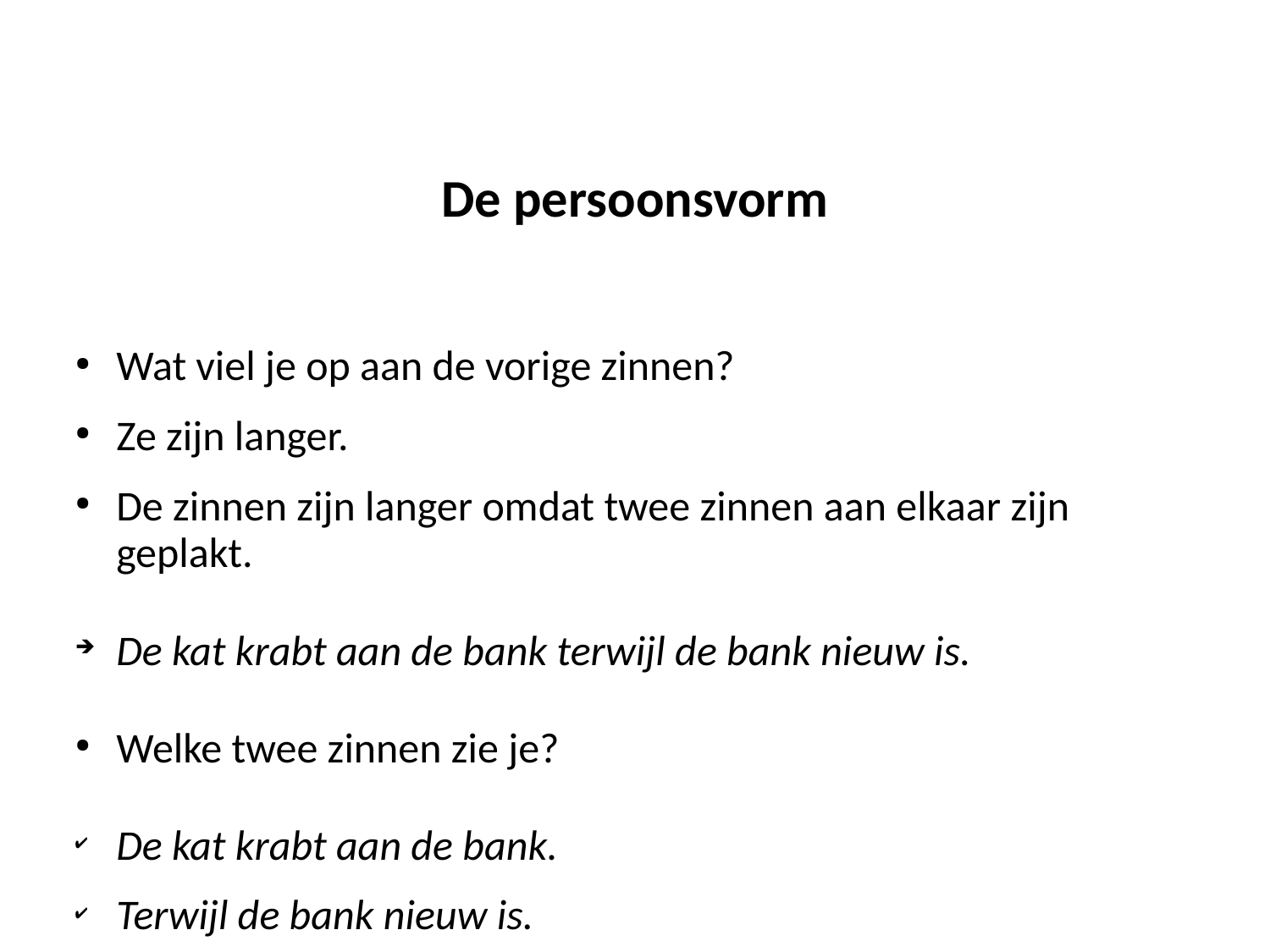

# De persoonsvorm

Wat viel je op aan de vorige zinnen?
Ze zijn langer.
De zinnen zijn langer omdat twee zinnen aan elkaar zijn geplakt.
De kat krabt aan de bank terwijl de bank nieuw is.
Welke twee zinnen zie je?
De kat krabt aan de bank.
Terwijl de bank nieuw is.